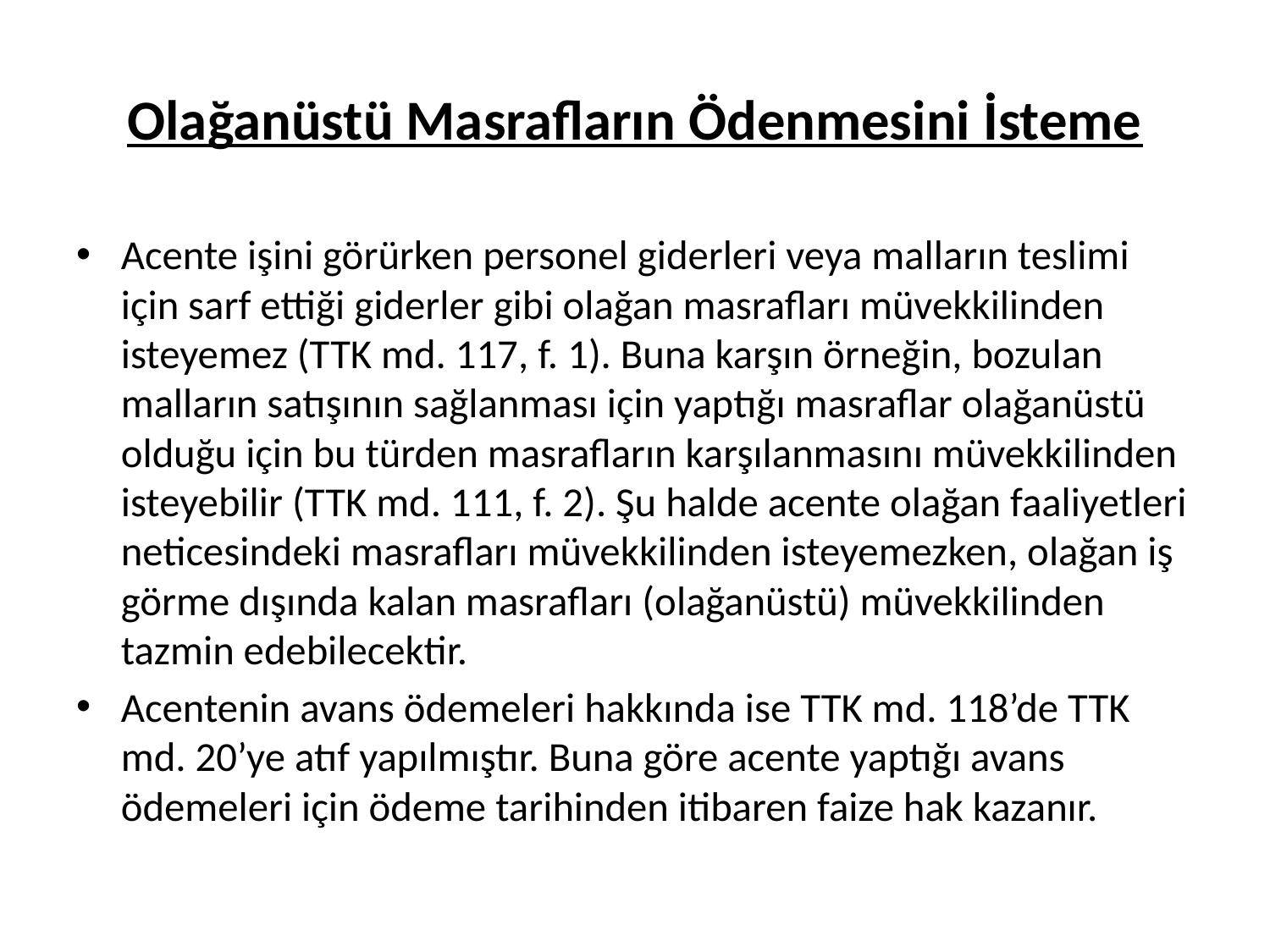

# Olağanüstü Masrafların Ödenmesini İsteme
Acente işini görürken personel giderleri veya malların teslimi için sarf ettiği giderler gibi olağan masrafları müvekkilinden isteyemez (TTK md. 117, f. 1). Buna karşın örneğin, bozulan malların satışının sağlanması için yaptığı masraflar olağanüstü olduğu için bu türden masrafların karşılanmasını müvekkilinden isteyebilir (TTK md. 111, f. 2). Şu halde acente olağan faaliyetleri neticesindeki masrafları müvekkilinden isteyemezken, olağan iş görme dışında kalan masrafları (olağanüstü) müvekkilinden tazmin edebilecektir.
Acentenin avans ödemeleri hakkında ise TTK md. 118’de TTK md. 20’ye atıf yapılmıştır. Buna göre acente yaptığı avans ödemeleri için ödeme tarihinden itibaren faize hak kazanır.